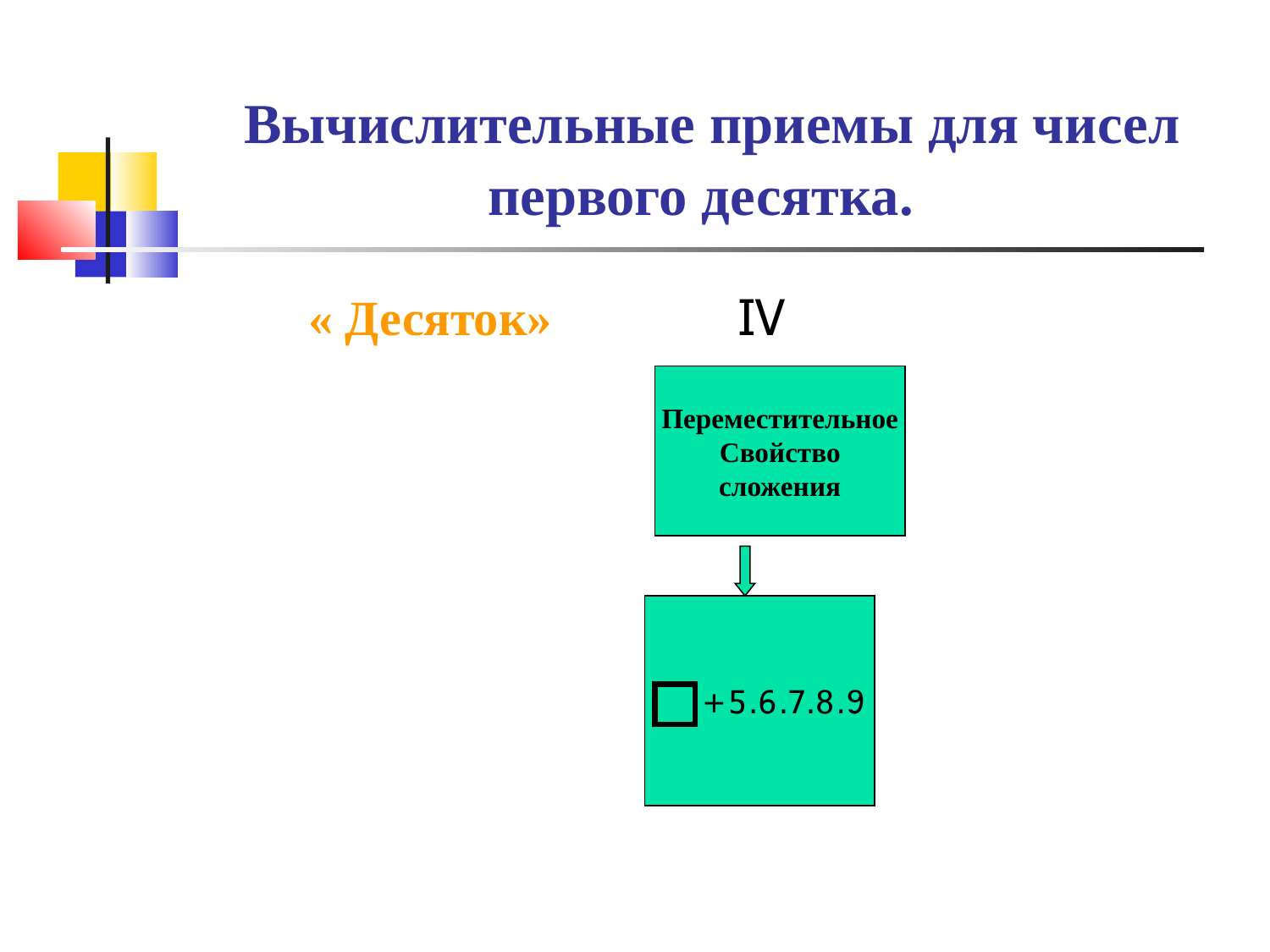

Вычислительные приемы для чисел первого десятка.

            « Десяток»            IV

Переместительное
Свойство
сложения

     +5.6.7.8.9